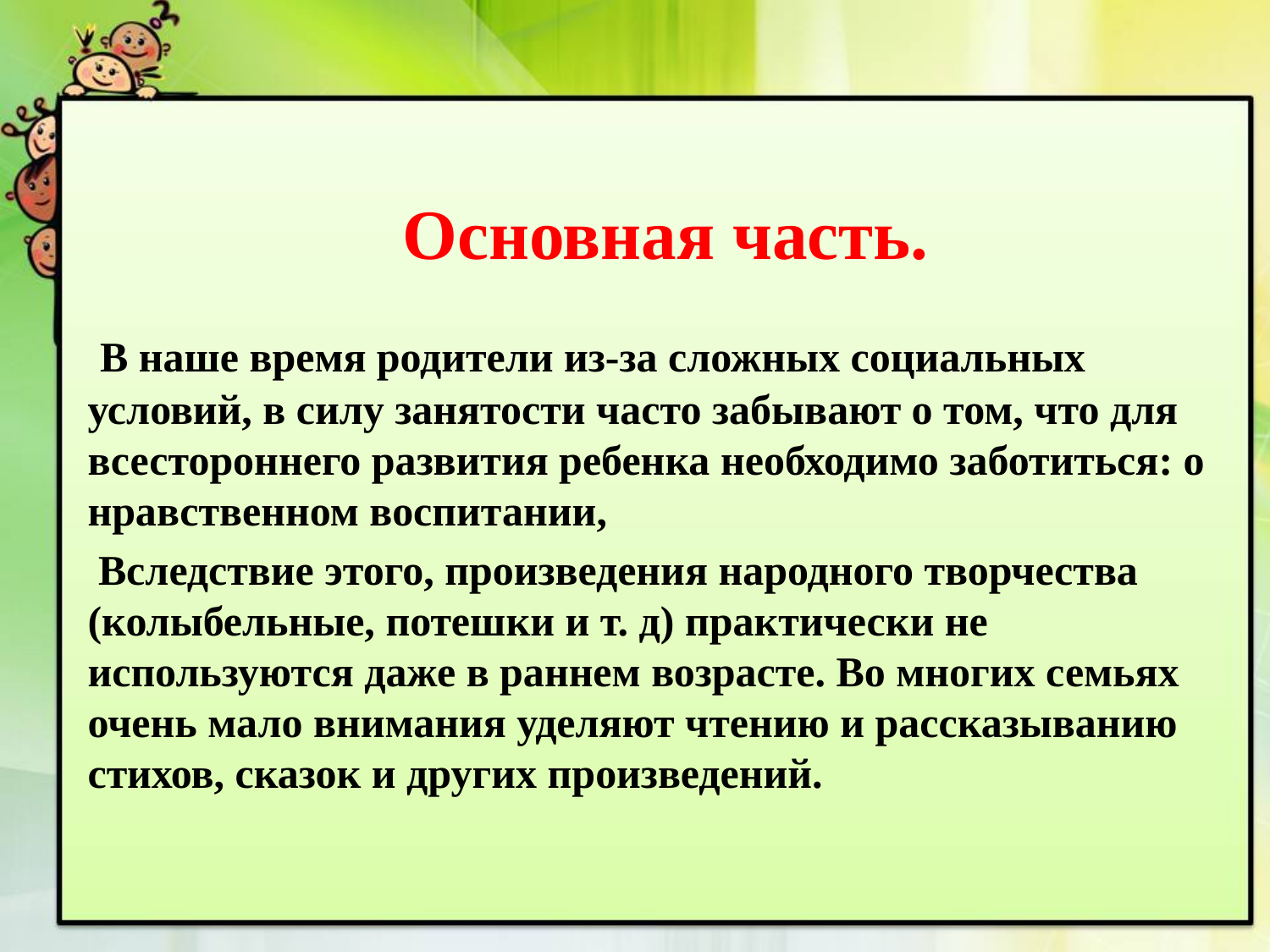

# Основная часть.
 В наше время родители из-за сложных социальных условий, в силу занятости часто забывают о том, что для всестороннего развития ребенка необходимо заботиться: о нравственном воспитании,
 Вследствие этого, произведения народного творчества (колыбельные, потешки и т. д) практически не используются даже в раннем возрасте. Во многих семьях очень мало внимания уделяют чтению и рассказыванию стихов, сказок и других произведений.